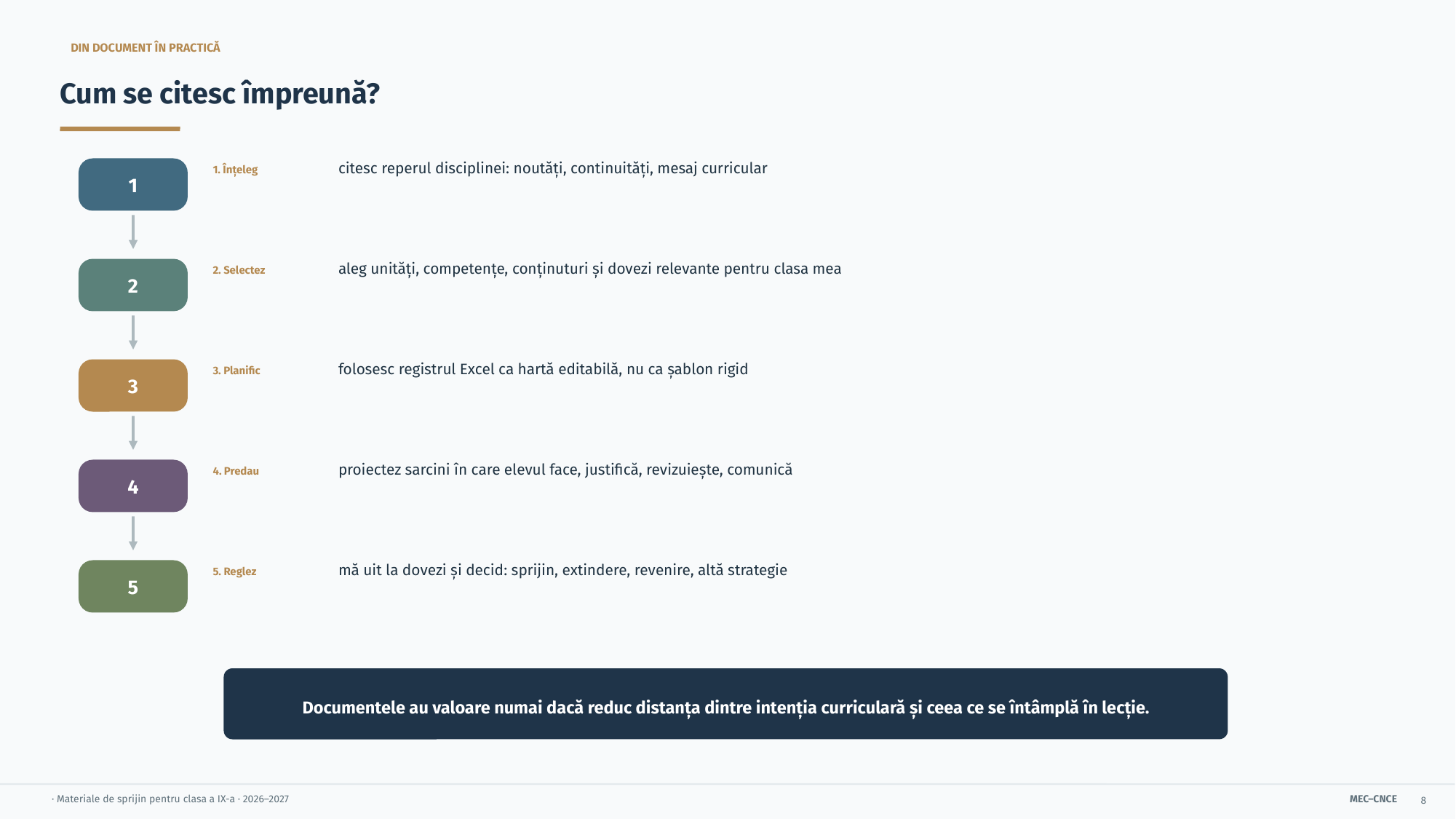

DIN DOCUMENT ÎN PRACTICĂ
Cum se citesc împreună?

1
citesc reperul disciplinei: noutăți, continuități, mesaj curricular
1. Înțeleg

2
aleg unități, competențe, conținuturi și dovezi relevante pentru clasa mea
2. Selectez

3
folosesc registrul Excel ca hartă editabilă, nu ca șablon rigid
3. Planific

4
proiectez sarcini în care elevul face, justifică, revizuiește, comunică
4. Predau

5
mă uit la dovezi și decid: sprijin, extindere, revenire, altă strategie
5. Reglez

Documentele au valoare numai dacă reduc distanța dintre intenția curriculară și ceea ce se întâmplă în lecție.
8